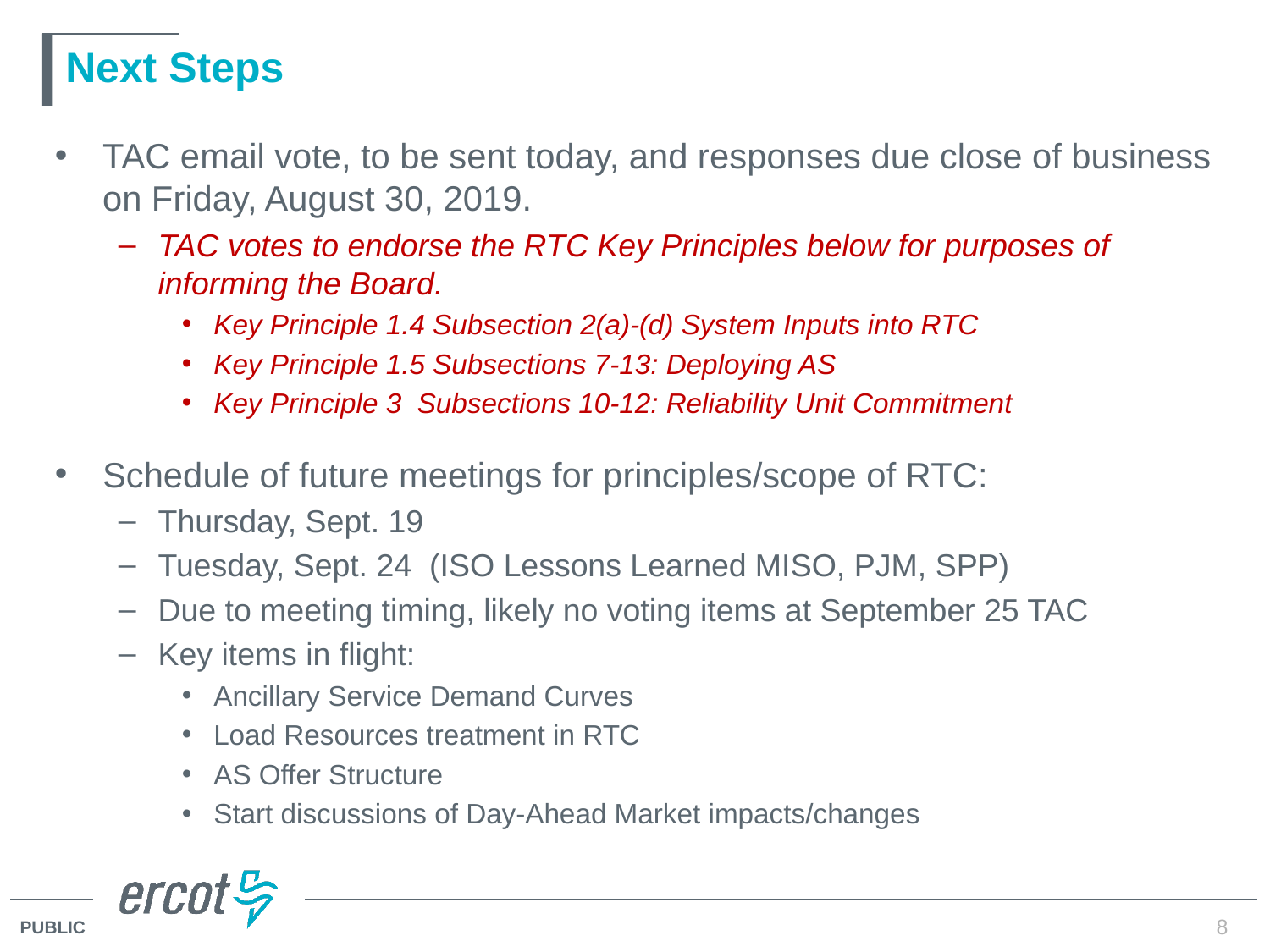

# Next Steps
TAC email vote, to be sent today, and responses due close of business on Friday, August 30, 2019.
TAC votes to endorse the RTC Key Principles below for purposes of informing the Board.
Key Principle 1.4 Subsection 2(a)-(d) System Inputs into RTC
Key Principle 1.5 Subsections 7-13: Deploying AS
Key Principle 3  Subsections 10-12: Reliability Unit Commitment

Schedule of future meetings for principles/scope of RTC:
Thursday, Sept. 19
Tuesday, Sept. 24  (ISO Lessons Learned MISO, PJM, SPP)
Due to meeting timing, likely no voting items at September 25 TAC
Key items in flight:
Ancillary Service Demand Curves
Load Resources treatment in RTC
AS Offer Structure
Start discussions of Day-Ahead Market impacts/changes

8